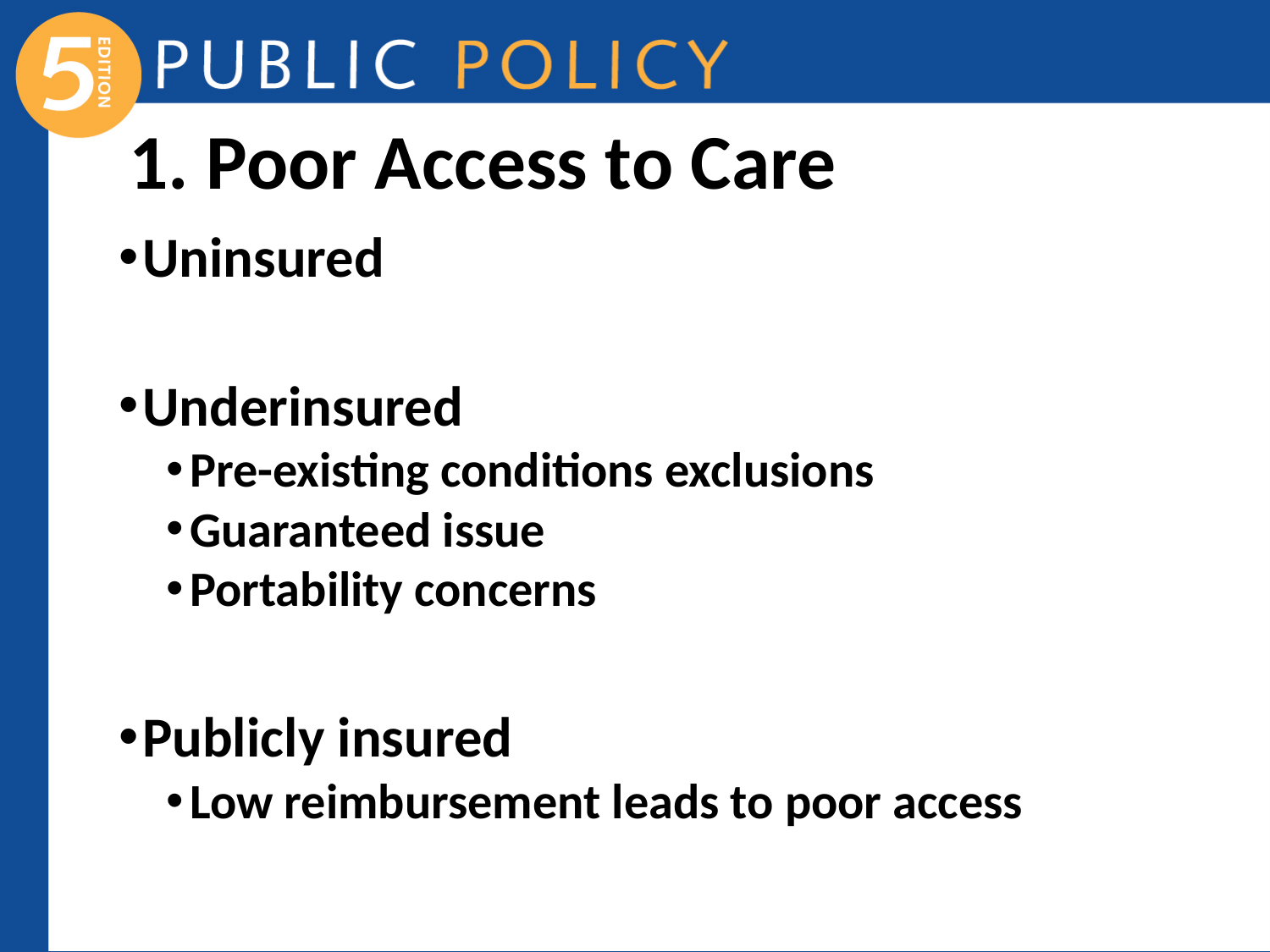

# 1. Poor Access to Care
Uninsured

Underinsured
Pre-existing conditions exclusions
Guaranteed issue
Portability concerns

Publicly insured
Low reimbursement leads to poor access